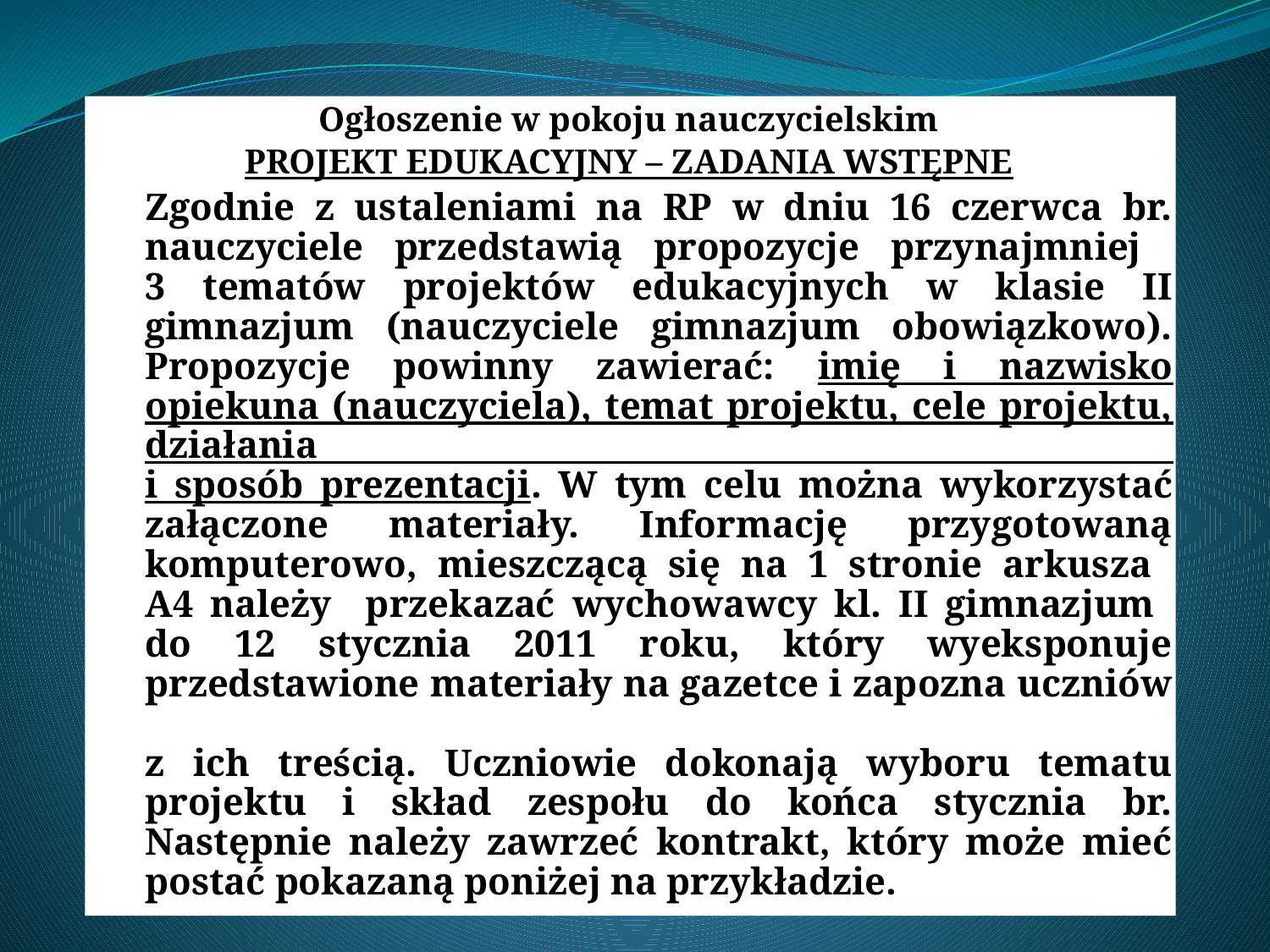

Ogłoszenie w pokoju nauczycielskim
PROJEKT EDUKACYJNY – ZADANIA WSTĘPNE
Zgodnie z ustaleniami na RP w dniu 16 czerwca br. nauczyciele przedstawią propozycje przynajmniej
3 tematów projektów edukacyjnych w klasie II gimnazjum (nauczyciele gimnazjum obowiązkowo). Propozycje powinny zawierać: imię i nazwisko opiekuna (nauczyciela), temat projektu, cele projektu, działania
i sposób prezentacji. W tym celu można wykorzystać załączone materiały. Informację przygotowaną komputerowo, mieszczącą się na 1 stronie arkusza
A4 należy  przekazać wychowawcy kl. II gimnazjum
do 12 stycznia 2011 roku, który wyeksponuje przedstawione materiały na gazetce i zapozna uczniów
z ich treścią. Uczniowie dokonają wyboru tematu projektu i skład zespołu do końca stycznia br. Następnie należy zawrzeć kontrakt, który może mieć postać pokazaną poniżej na przykładzie.